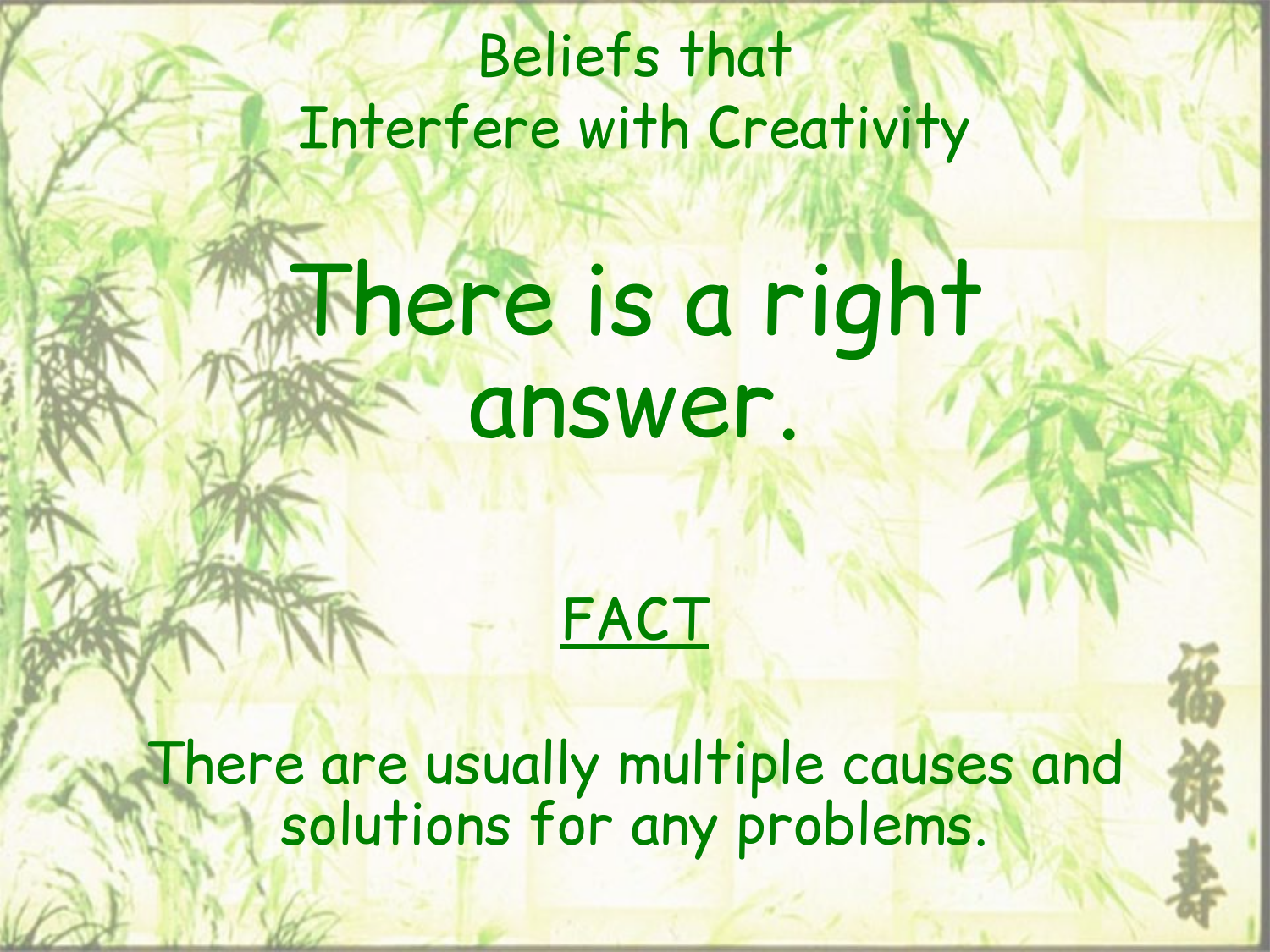

Beliefs that
Interfere with Creativity

There is a right answer.

FACT

There are usually multiple causes and solutions for any problems.